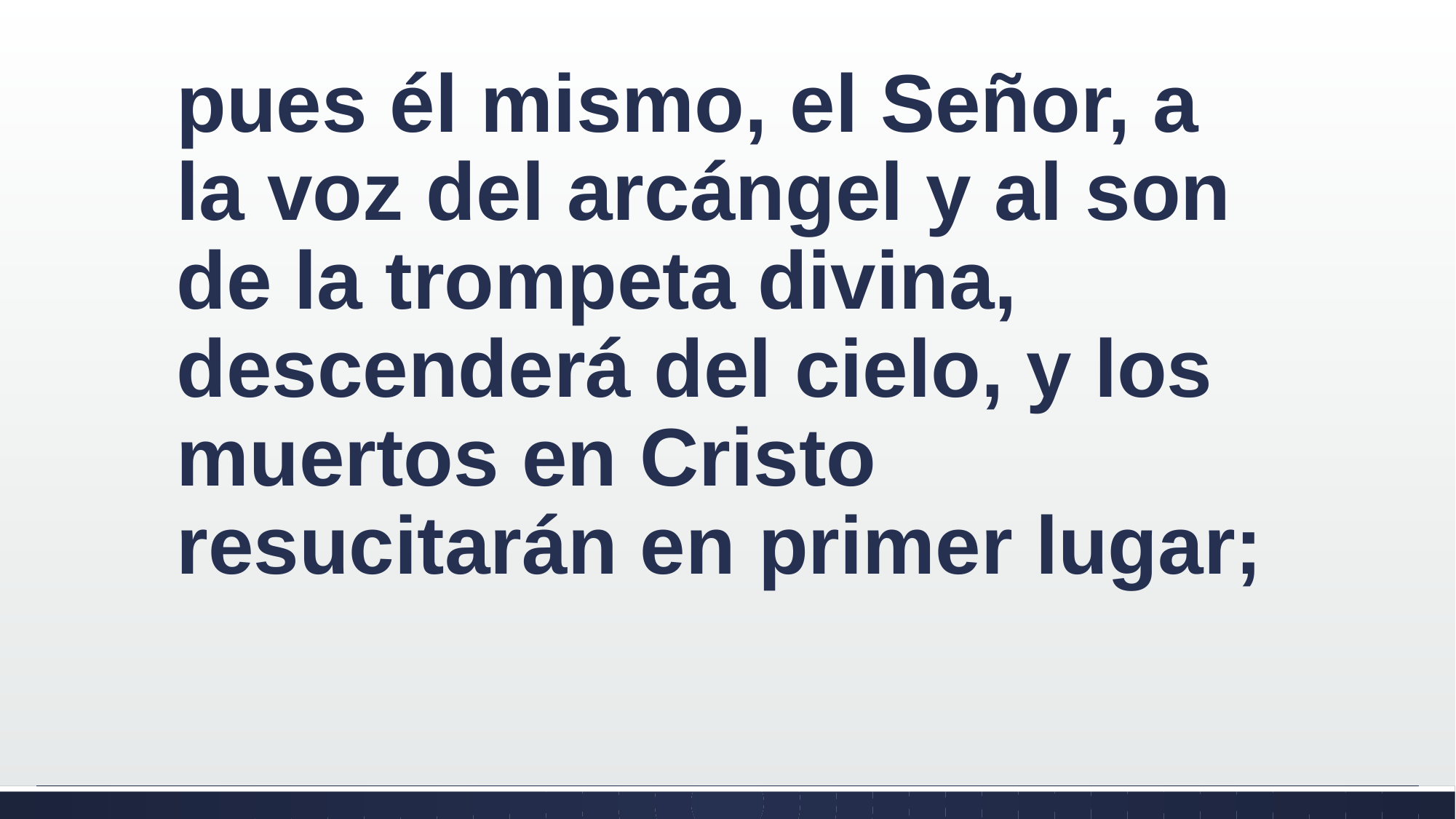

#
pues él mismo, el Señor, a la voz del arcángel y al son de la trompeta divina, descenderá del cielo, y los muertos en Cristo resucitarán en primer lugar;